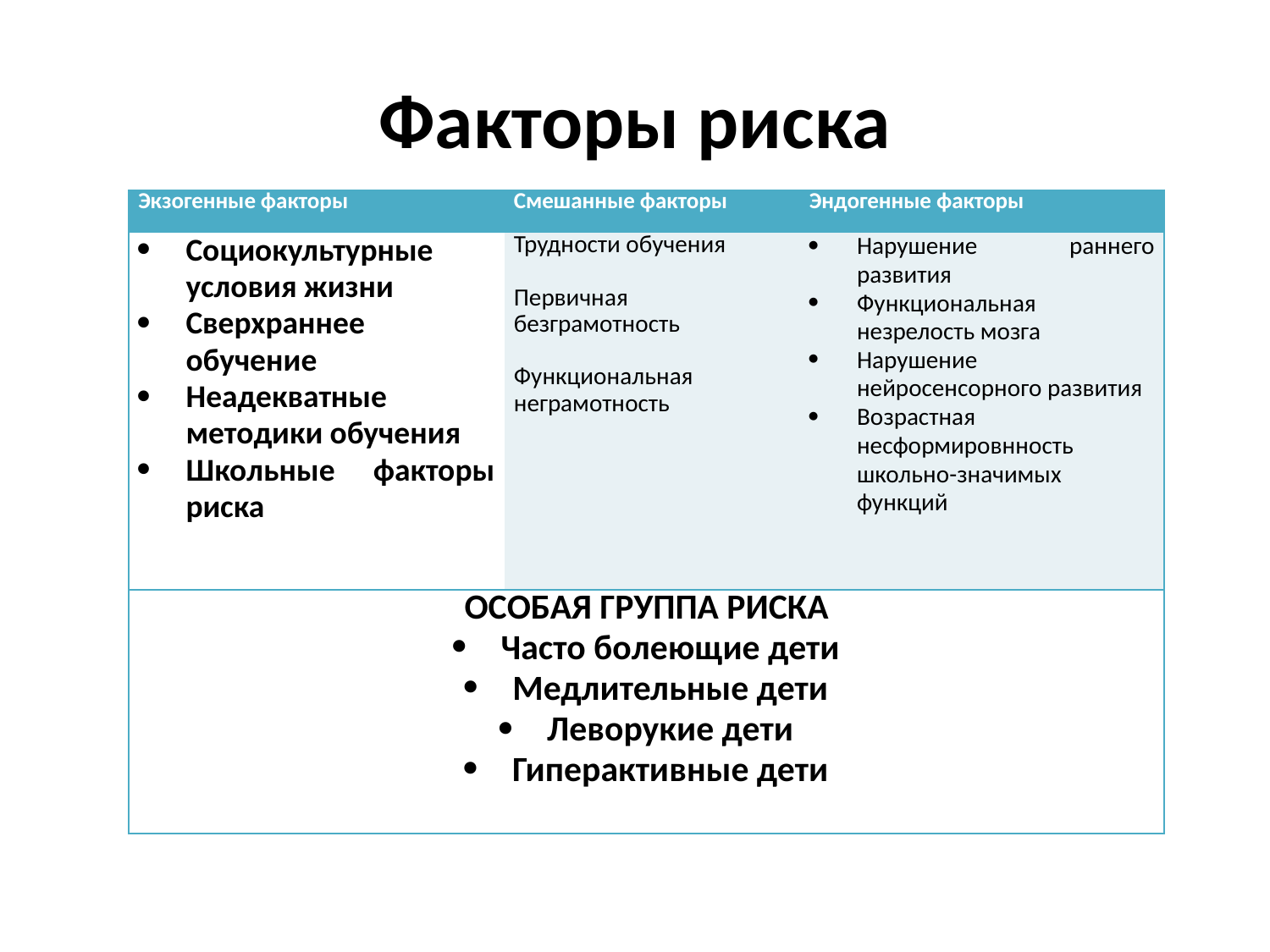

# Факторы риска
| Экзогенные факторы | Смешанные факторы | Эндогенные факторы |
| --- | --- | --- |
| Социокультурные условия жизни Сверхраннее обучение Неадекватные методики обучения Школьные факторы риска | Трудности обучения   Первичная безграмотность   Функциональная неграмотность | Нарушение раннего развития Функциональная незрелость мозга Нарушение нейросенсорного развития Возрастная несформировнность школьно-значимых функций |
| ОСОБАЯ ГРУППА РИСКА Часто болеющие дети Медлительные дети Леворукие дети Гиперактивные дети |  |  |